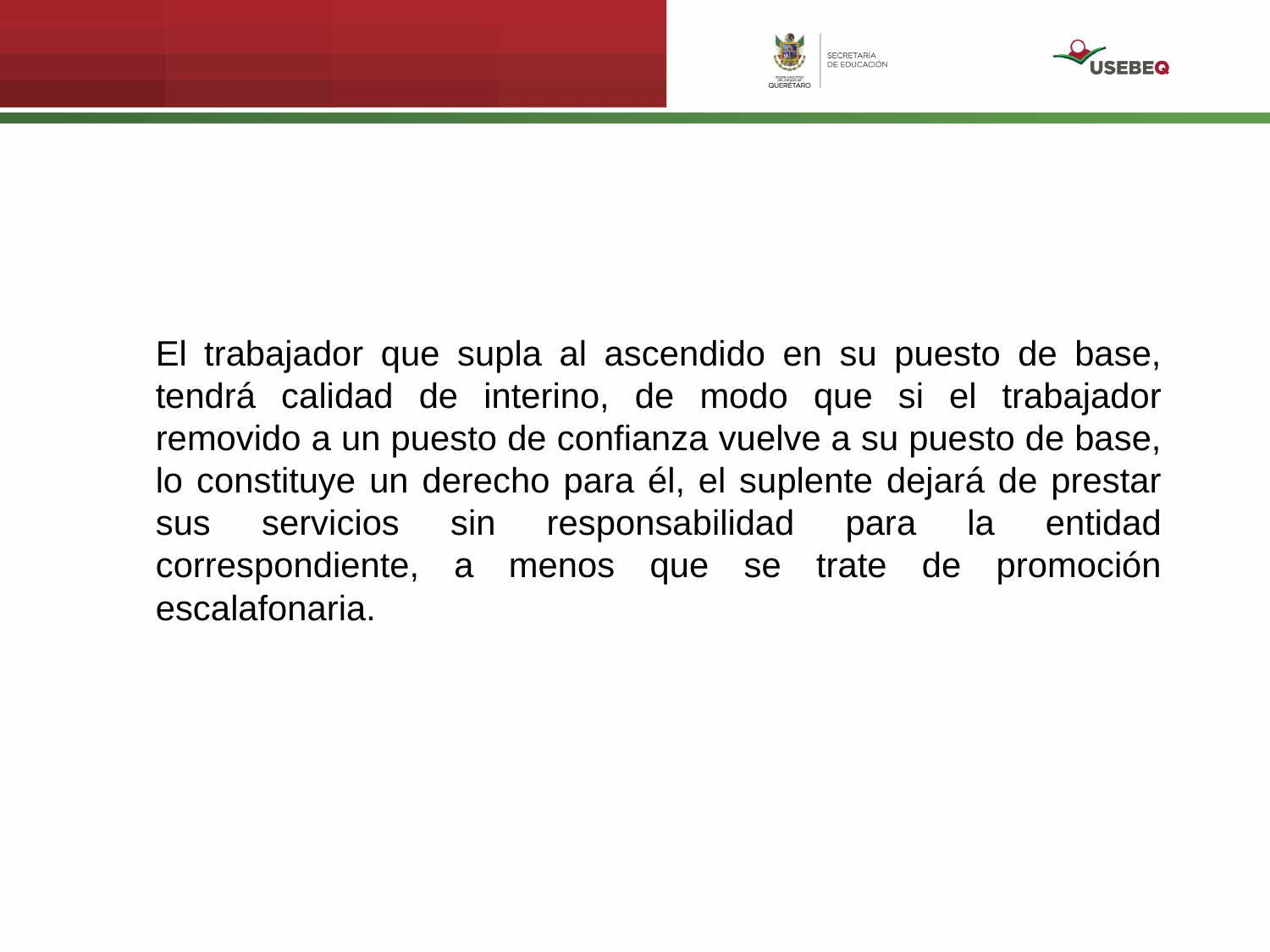

El trabajador que supla al ascendido en su puesto de base, tendrá calidad de interino, de modo que si el trabajador removido a un puesto de confianza vuelve a su puesto de base, lo constituye un derecho para él, el suplente dejará de prestar sus servicios sin responsabilidad para la entidad correspondiente, a menos que se trate de promoción escalafonaria.